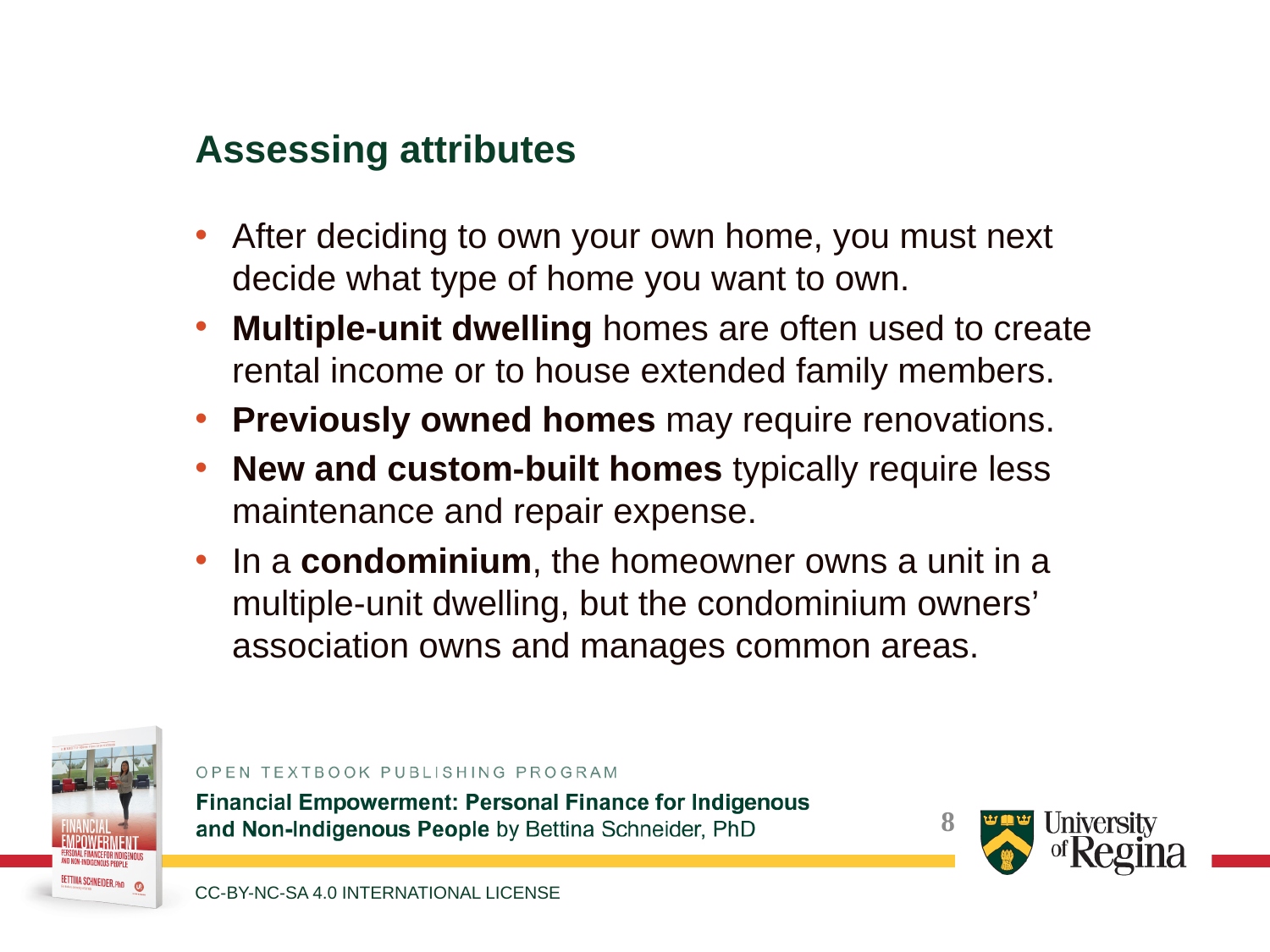

Assessing attributes
After deciding to own your own home, you must next decide what type of home you want to own.
Multiple-unit dwelling homes are often used to create rental income or to house extended family members.
Previously owned homes may require renovations.
New and custom-built homes typically require less maintenance and repair expense.
In a condominium, the homeowner owns a unit in a multiple-unit dwelling, but the condominium owners’ association owns and manages common areas.
CC-BY-NC-SA 4.0 INTERNATIONAL LICENSE